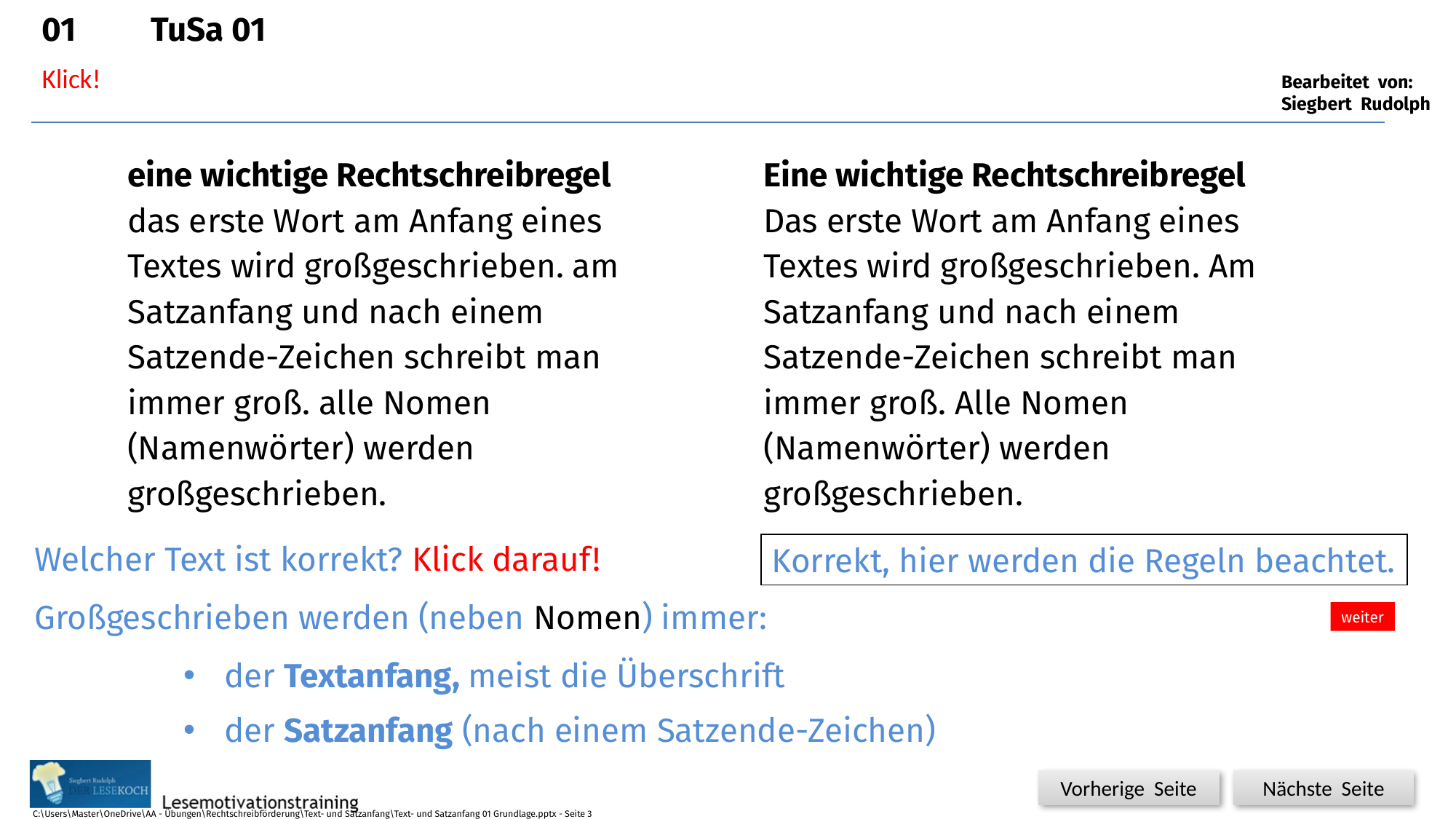

01	TuSa 01
Klick!
eine wichtige Rechtschreibregel
das erste Wort am Anfang eines Textes wird großgeschrieben. am Satzanfang und nach einem Satzende-Zeichen schreibt man immer groß. alle Nomen (Namenwörter) werden großgeschrieben.
Eine wichtige Rechtschreibregel
Das erste Wort am Anfang eines Textes wird großgeschrieben. Am Satzanfang und nach einem Satzende-Zeichen schreibt man immer groß. Alle Nomen (Namenwörter) werden großgeschrieben.
Welcher Text ist korrekt? Klick darauf!
Korrekt, hier werden die Regeln beachtet.
Großgeschrieben werden (neben Nomen) immer:
weiter
der Textanfang, meist die Überschrift

der Satzanfang (nach einem Satzende-Zeichen)
?????
C:\Users\Master\OneDrive\AA - Übungen\Rechtschreibförderung\Text- und Satzanfang\Text- und Satzanfang 01 Grundlage.pptx - Seite 3